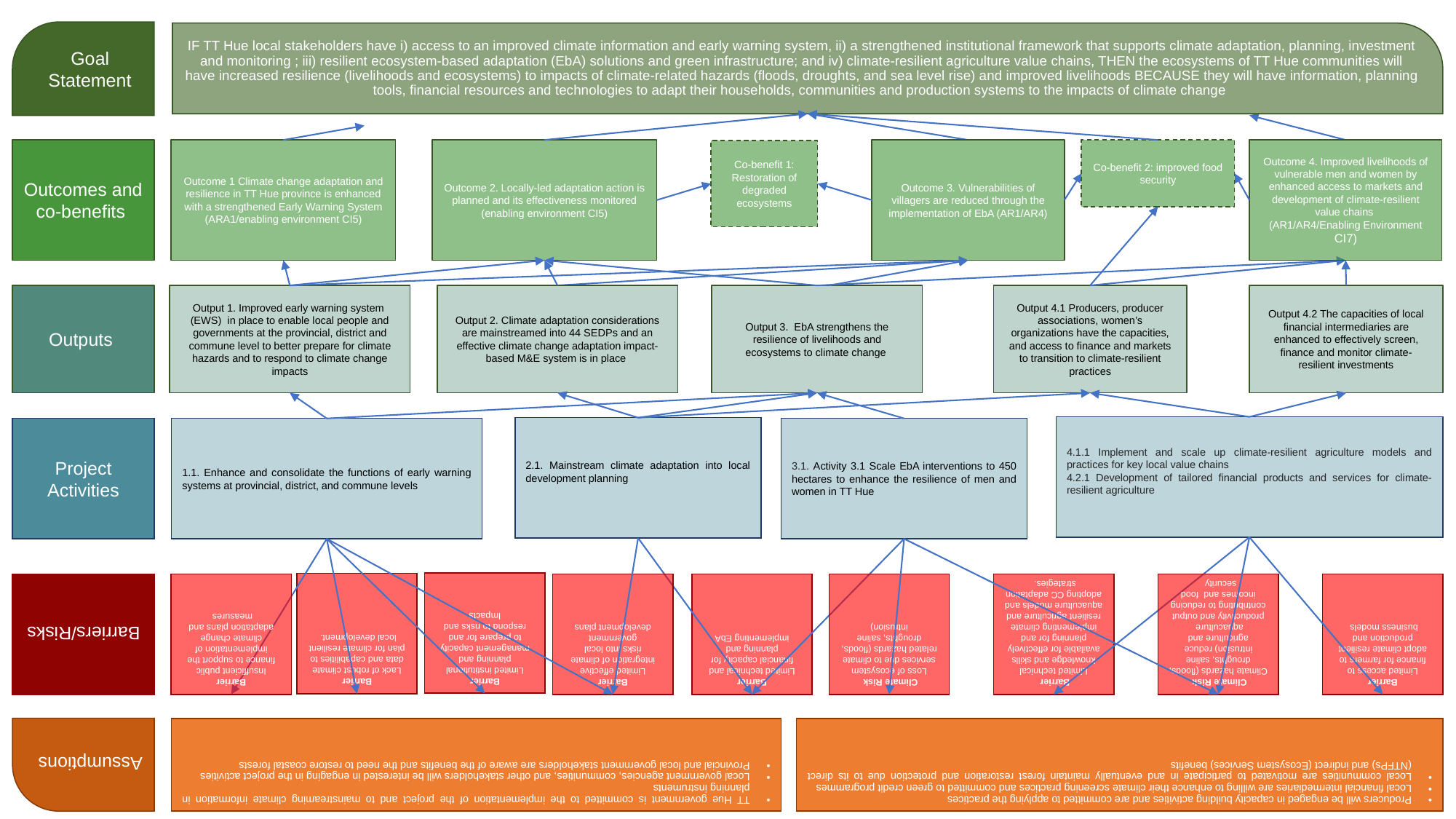

Goal Statement
IF TT Hue local stakeholders have i) access to an improved climate information and early warning system, ii) a strengthened institutional framework that supports climate adaptation, planning, investment and monitoring ; iii) resilient ecosystem-based adaptation (EbA) solutions and green infrastructure; and iv) climate-resilient agriculture value chains, THEN the ecosystems of TT Hue communities will have increased resilience (livelihoods and ecosystems) to impacts of climate-related hazards (floods, droughts, and sea level rise) and improved livelihoods BECAUSE they will have information, planning tools, financial resources and technologies to adapt their households, communities and production systems to the impacts of climate change
Outcomes and co-benefits
Outcome 1 Climate change adaptation and resilience in TT Hue province is enhanced with a strengthened Early Warning System (ARA1/enabling environment CI5)
Outcome 2. Locally-led adaptation action is planned and its effectiveness monitored (enabling environment CI5)
Outcome 3. Vulnerabilities of villagers are reduced through the implementation of EbA (AR1/AR4)
Co-benefit 2: improved food security
Outcome 4. Improved livelihoods of vulnerable men and women by enhanced access to markets and development of climate-resilient value chains
(AR1/AR4/Enabling Environment CI7)
Co-benefit 1: Restoration of degraded ecosystems
Outputs
Output 1. Improved early warning system  (EWS)  in place to enable local people and governments at the provincial, district and commune level to better prepare for climate hazards and to respond to climate change impacts
Output 2. Climate adaptation considerations are mainstreamed into 44 SEDPs and an effective climate change adaptation impact-based M&E system is in place
Output 3.  EbA strengthens the resilience of livelihoods and ecosystems to climate change
Output 4.1 Producers, producer associations, women’s organizations have the capacities, and access to finance and markets to transition to climate-resilient practices
Output 4.2 The capacities of local financial intermediaries are enhanced to effectively screen, finance and monitor climate-resilient investments
4.1.1 Implement and scale up climate-resilient agriculture models and practices for key local value chains
4.2.1 Development of tailored financial products and services for climate-resilient agriculture

2.1. Mainstream climate adaptation into local development planning

Project Activities
1.1. Enhance and consolidate the functions of early warning systems at provincial, district, and commune levels
3.1. Activity 3.1 Scale EbA interventions to 450 hectares to enhance the resilience of men and women in TT Hue
Barrier
Limited institutional planning and management capacity to prepare for and respond to risks and Impacts

Barrier
Lack of robust climate data and capabilities to plan for climate resilient local development.

Barrier
Insufficient public finance to support the implementation of climate change adaptation plans and measures
Barrier
Limited effective integration of climate risks into local government development plans
Barrier
Limited technical and financial capacity for planning and implementing EbA

Climate Risk
Loss of ecosystem services due to climate related hazards (floods, droughts, saline intrusion)

Barrier
Limited technical knowledge and skills available for effectively planning for and implementing climate resilient agriculture and aquaculture models and adopting CC adaptation strategies.

Climate Risk
Climate hazards (floods, droughts, saline intrusion) reduce agriculture and aquaculture  productivity and output contributing to reducing incomes and  food security

Barrier
Limited access to finance for farmers to adopt climate resilient production and business models

Barriers/Risks
Assumptions
TT Hue government is committed to the implementation of the project and to mainstreaming climate information in planning instruments
Local government agencies, communities, and other stakeholders will be interested in engaging in the project activities
Provincial and local government stakeholders are aware of the benefits and the need to restore coastal forests

Producers will be engaged in capacity building activities and are committed to applying the practices
Local financial intermediaries are willing to enhance their climate screening practices and committed to green credit programmes
Local communities are motivated to participate in and eventually maintain forest restoration and protection due to its direct (NTFPs) and indirect (Ecosystem Services) benefits